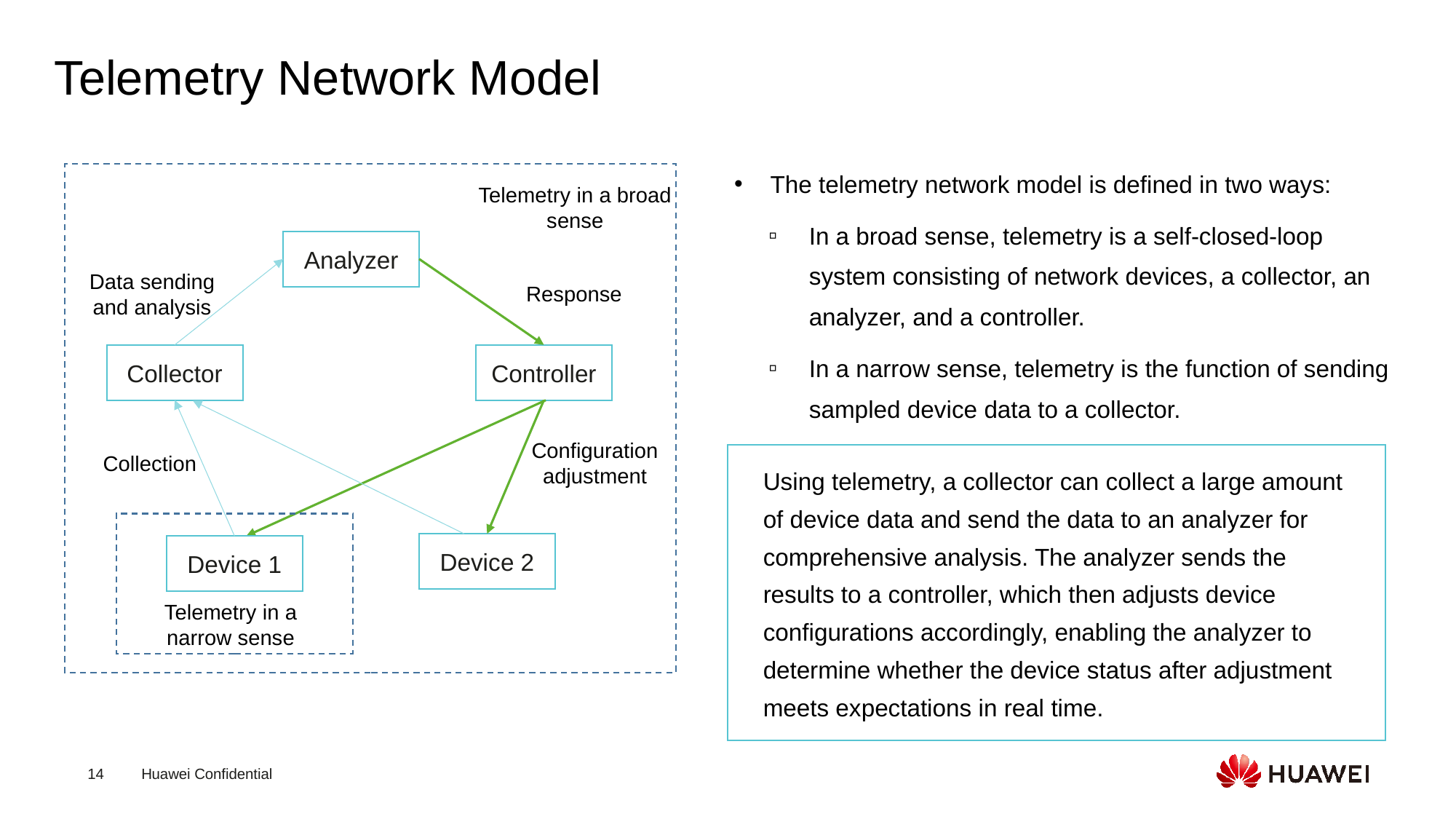

# Telemetry Network Model
The telemetry network model is defined in two ways:
In a broad sense, telemetry is a self-closed-loop system consisting of network devices, a collector, an analyzer, and a controller.
In a narrow sense, telemetry is the function of sending sampled device data to a collector.

Telemetry in a broad sense
Analyzer
Data sending and analysis
Response
Collector
Controller
Configuration adjustment
Collection

Using telemetry, a collector can collect a large amount of device data and send the data to an analyzer for comprehensive analysis. The analyzer sends the results to a controller, which then adjusts device configurations accordingly, enabling the analyzer to determine whether the device status after adjustment meets expectations in real time.

Device 2
Device 1
Telemetry in a narrow sense